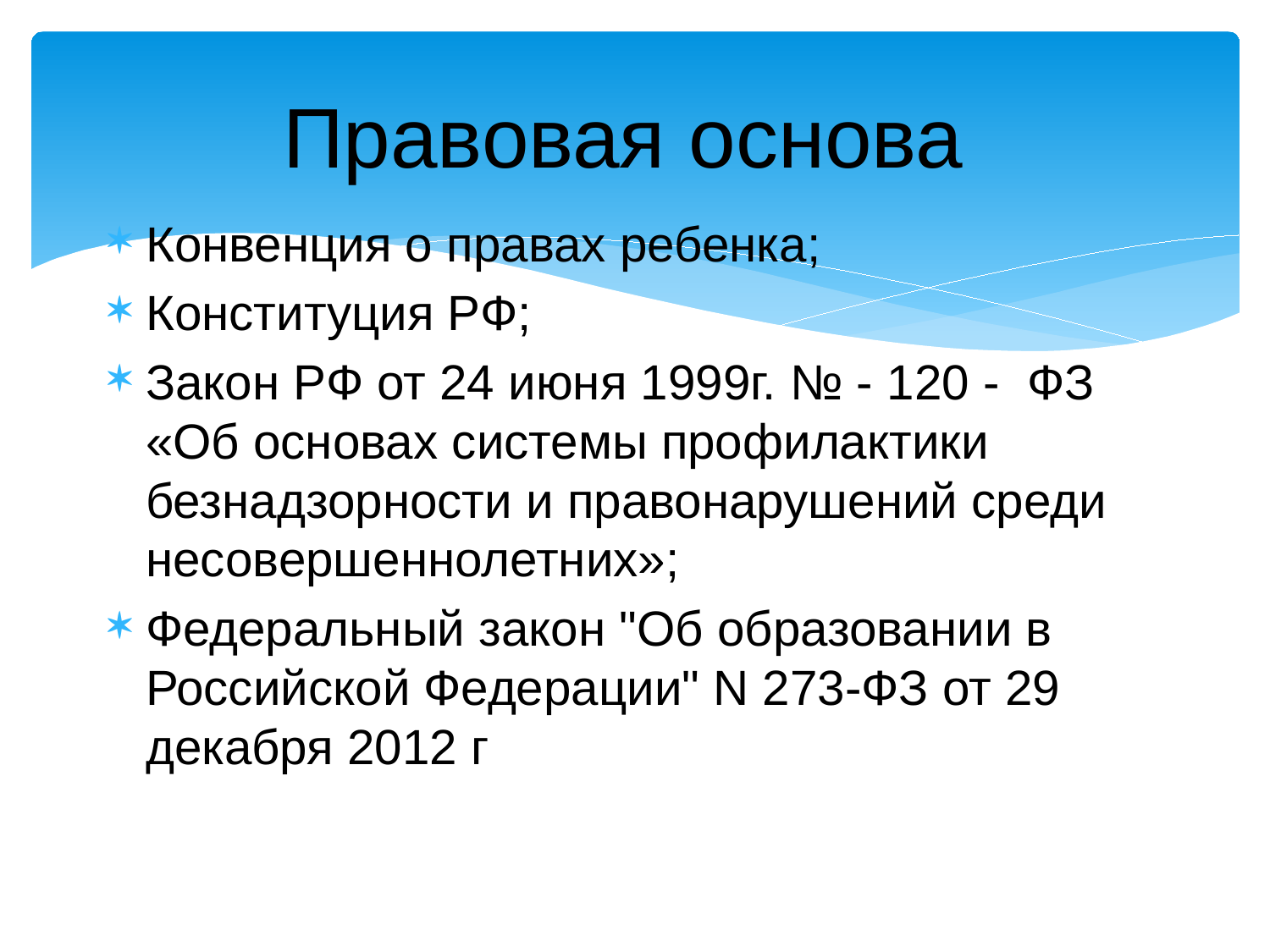

# Правовая основа
Конвенция о правах ребенка;
Конституция РФ;
Закон РФ от 24 июня 1999г. № - 120 -  ФЗ «Об основах системы профилактики безнадзорности и правонарушений среди несовершеннолетних»;
Федеральный закон "Об образовании в Российской Федерации" N 273-ФЗ от 29 декабря 2012 г